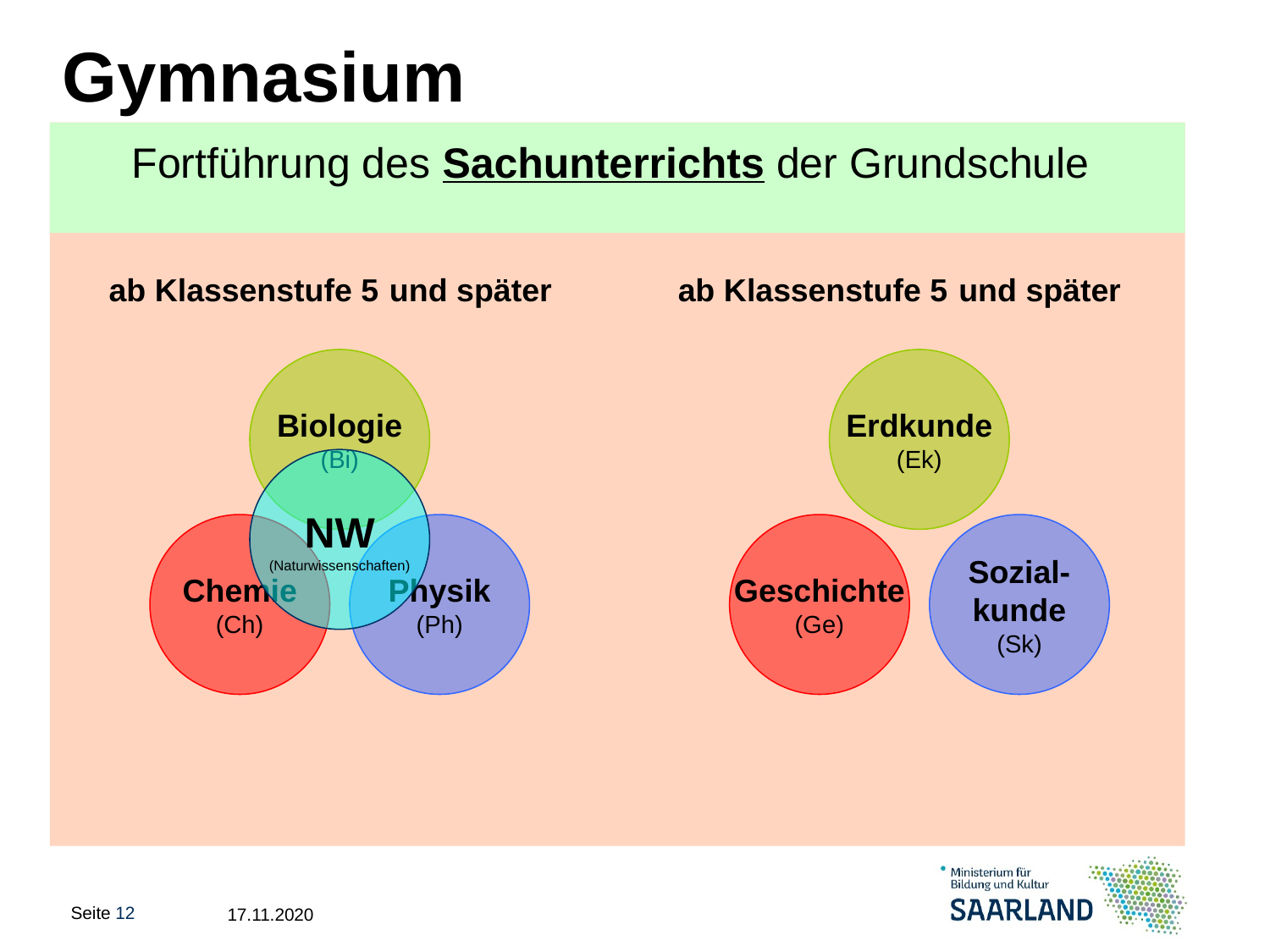

Gymnasium
Fortführung des Sachunterrichts der Grundschule

und später
ab Klassenstufe 5
und später
ab Klassenstufe 5
Biologie
(Bi)
Erdkunde
(Ek)
NW
(Naturwissenschaften)
Chemie
(Ch)
Physik
(Ph)
Geschichte
(Ge)
Sozial-
kunde
(Sk)